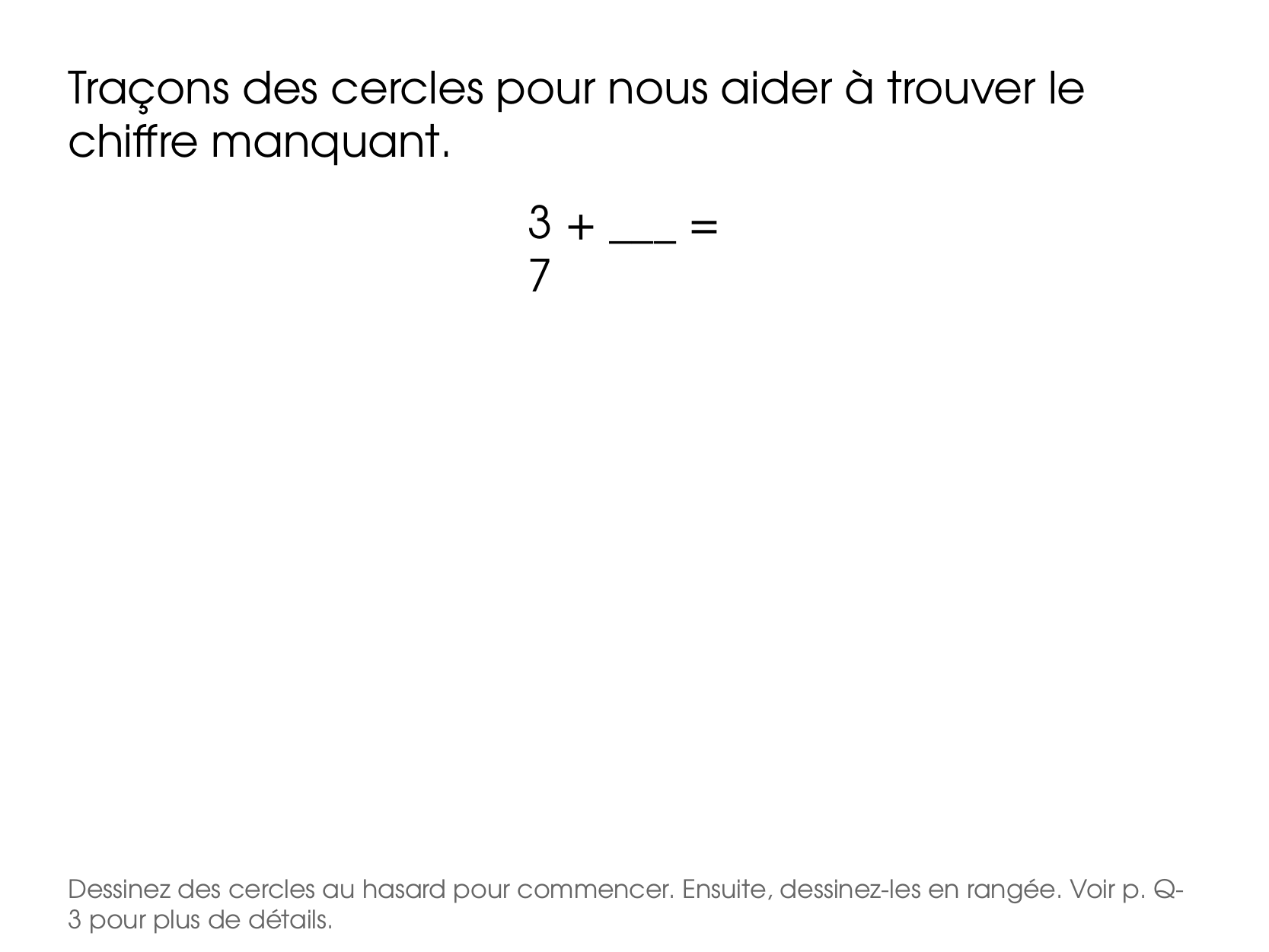

Traçons des cercles pour nous aider à trouver le chiffre manquant.
3 + ___ = 7
Dessinez des cercles au hasard pour commencer. Ensuite, dessinez-les en rangée. Voir p. Q-3 pour plus de détails.